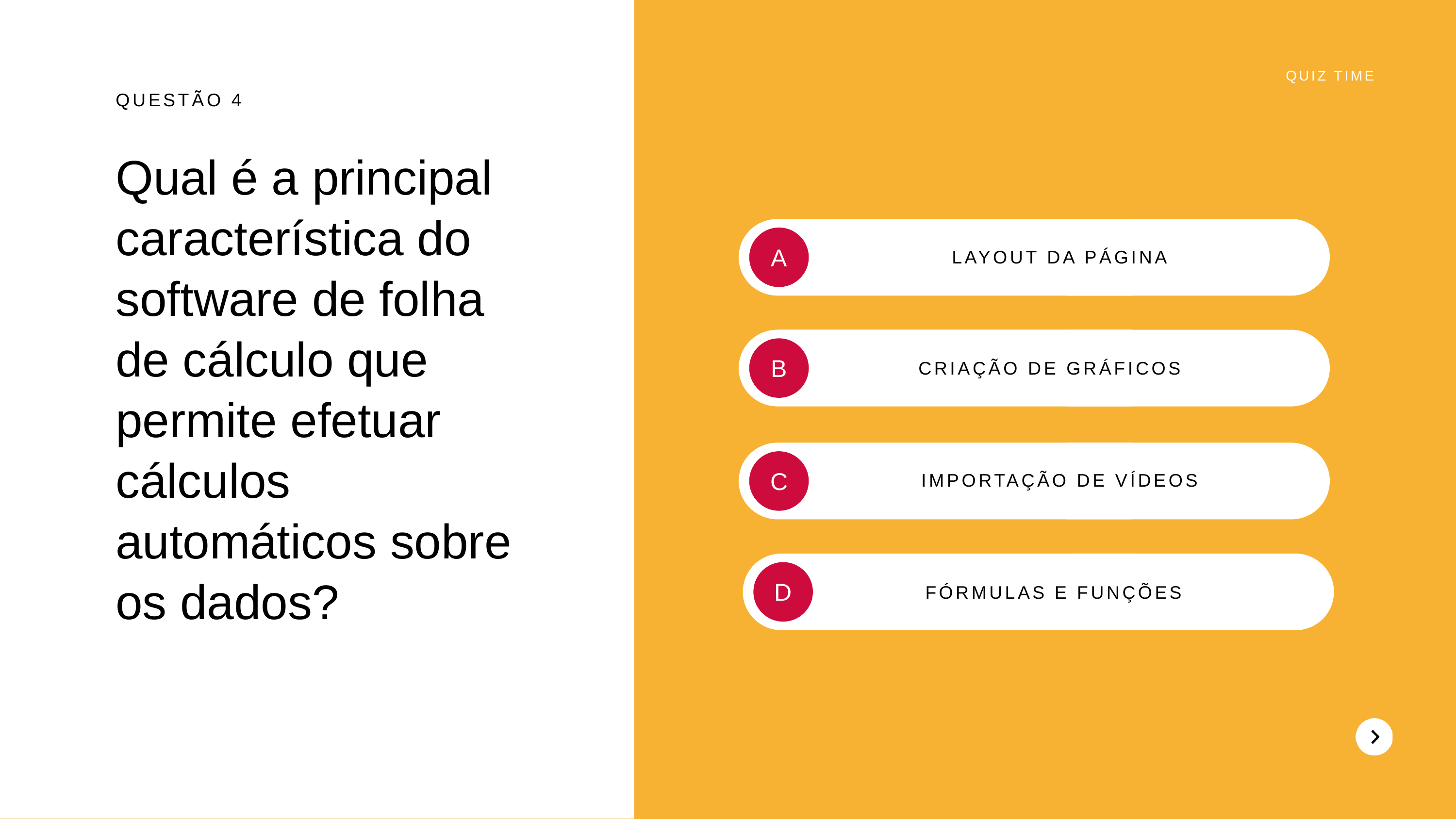

QUIZ TIME
QUESTÃO 4
Qual é a principal característica do software de folha de cálculo que permite efetuar cálculos automáticos sobre os dados?

A
LAYOUT DA PÁGINA

B
CRIAÇÃO DE GRÁFICOS

C
IMPORTAÇÃO DE VÍDEOS

D
FÓRMULAS E FUNÇÕES